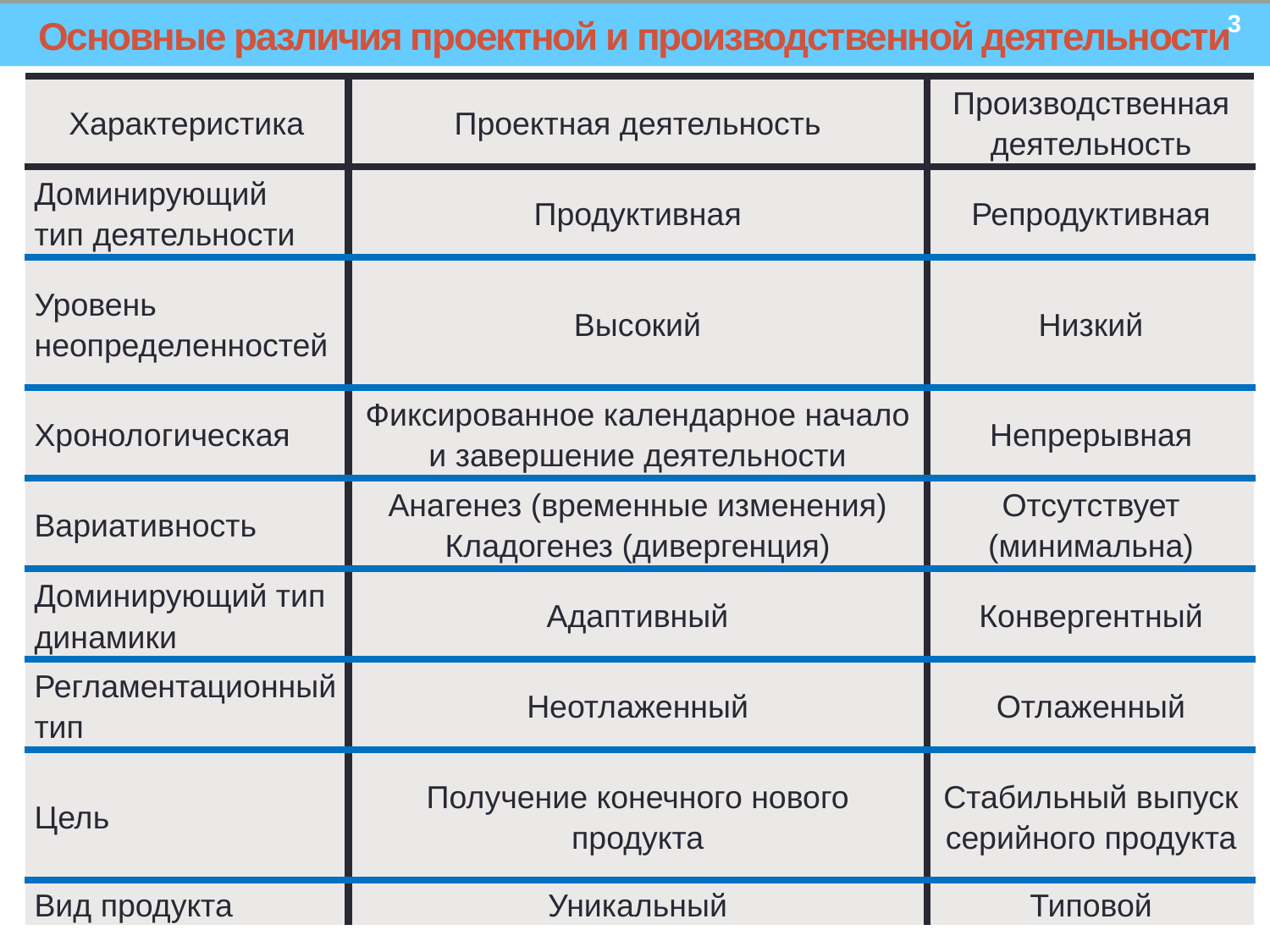

3
# Основные различия проектной и производственной деятельности
| Характеристика | Проектная деятельность | Производственная деятельность |
| --- | --- | --- |
| Доминирующий тип деятельности | Продуктивная | Репродуктивная |
| Уровень неопределенностей | Высокий | Низкий |
| Хронологическая | Фиксированное календарное начало и завершение деятельности | Непрерывная |
| Вариативность | Анагенез (временные изменения) Кладогенез (дивергенция) | Отсутствует (минимальна) |
| Доминирующий тип динамики | Адаптивный | Конвергентный |
| Регламентационный тип | Неотлаженный | Отлаженный |
| Цель | Получение конечного нового продукта | Стабильный выпуск серийного продукта |
| Вид продукта | Уникальный | Типовой |